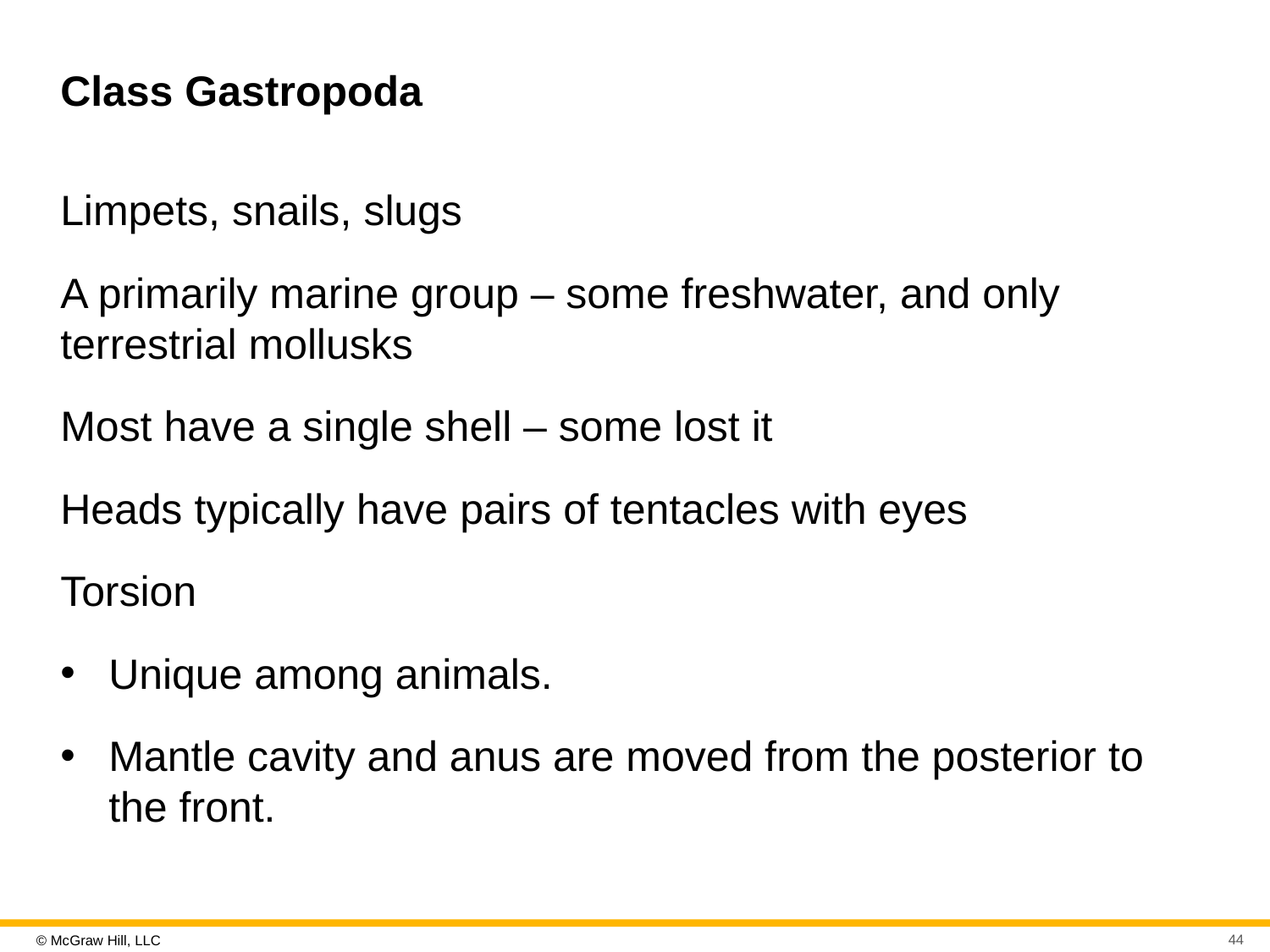

# Class Gastropoda
Limpets, snails, slugs
A primarily marine group – some freshwater, and only terrestrial mollusks
Most have a single shell – some lost it
Heads typically have pairs of tentacles with eyes
Torsion
Unique among animals.
Mantle cavity and anus are moved from the posterior to the front.
44